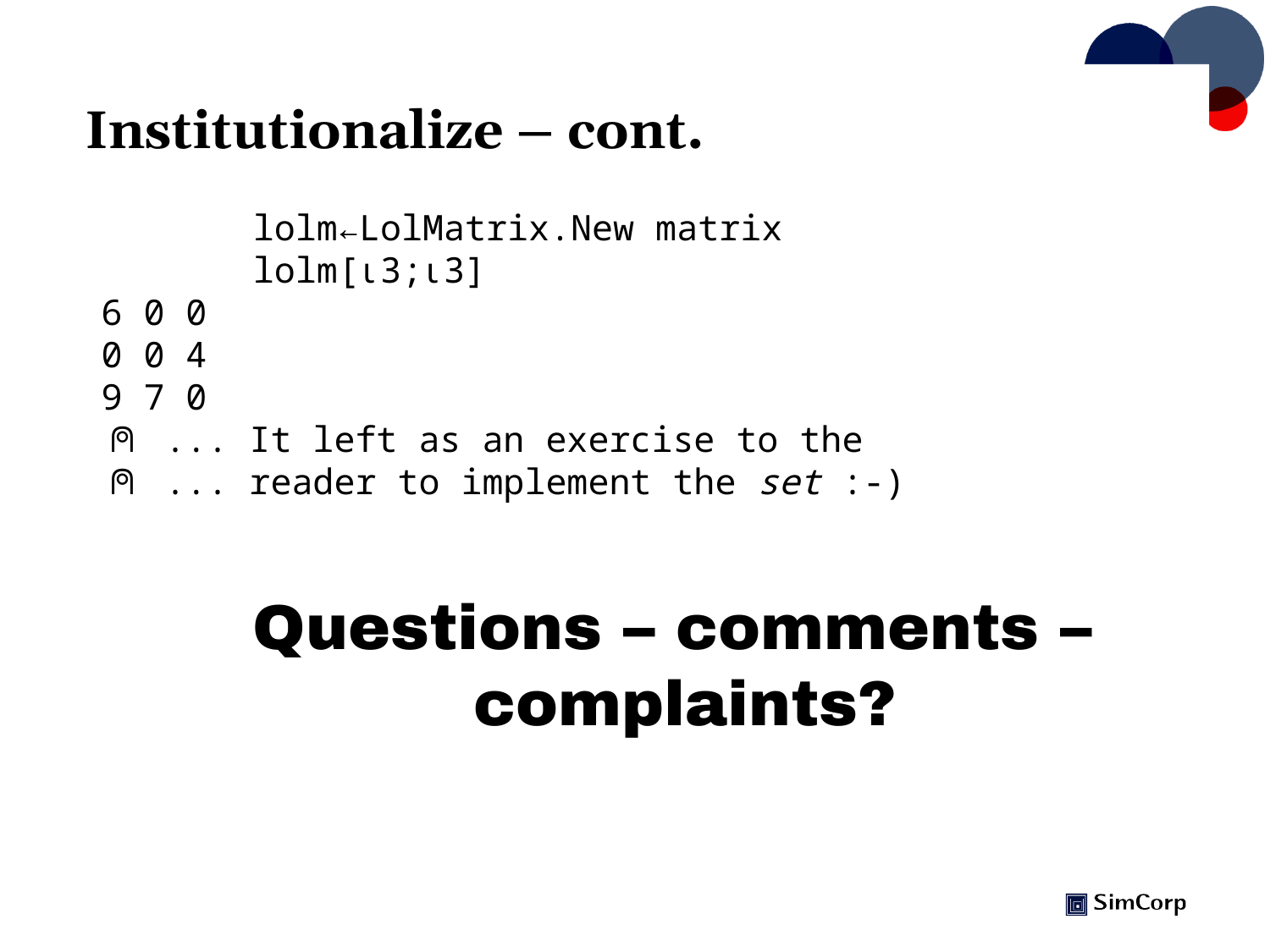

# Institutionalize – cont.
		lolm←LolMatrix.New matrix
		lolm[⍳3;⍳3]
6 0 0
0 0 4
9 7 0
⍝ ... It left as an exercise to the
⍝ ... reader to implement the set :-)

Questions – comments – complaints?